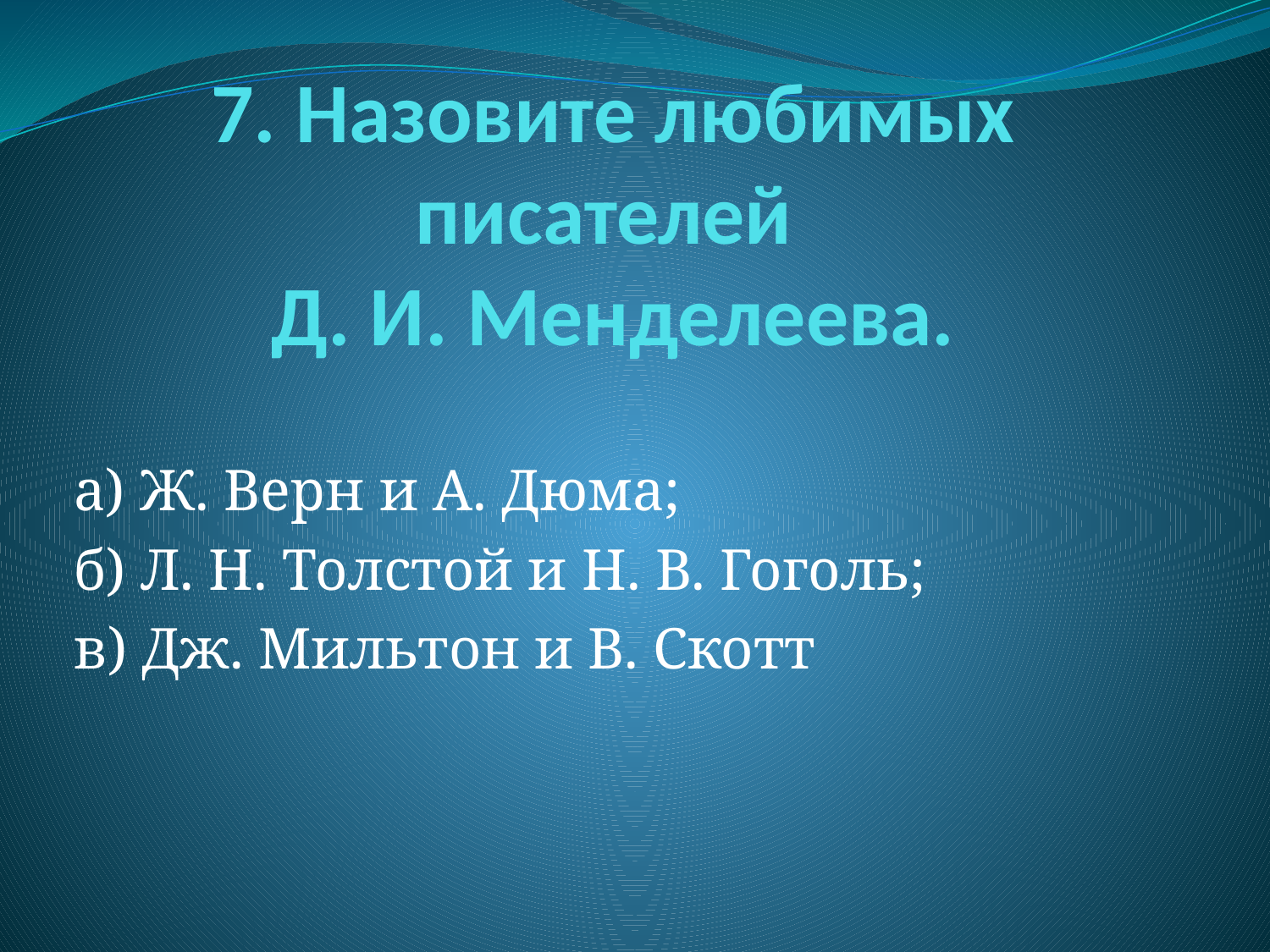

# 7. Назовите любимых писателей Д. И. Менделеева.
а) Ж. Верн и А. Дюма;
б) Л. Н. Толстой и Н. В. Гоголь;
в) Дж. Мильтон и В. Скотт